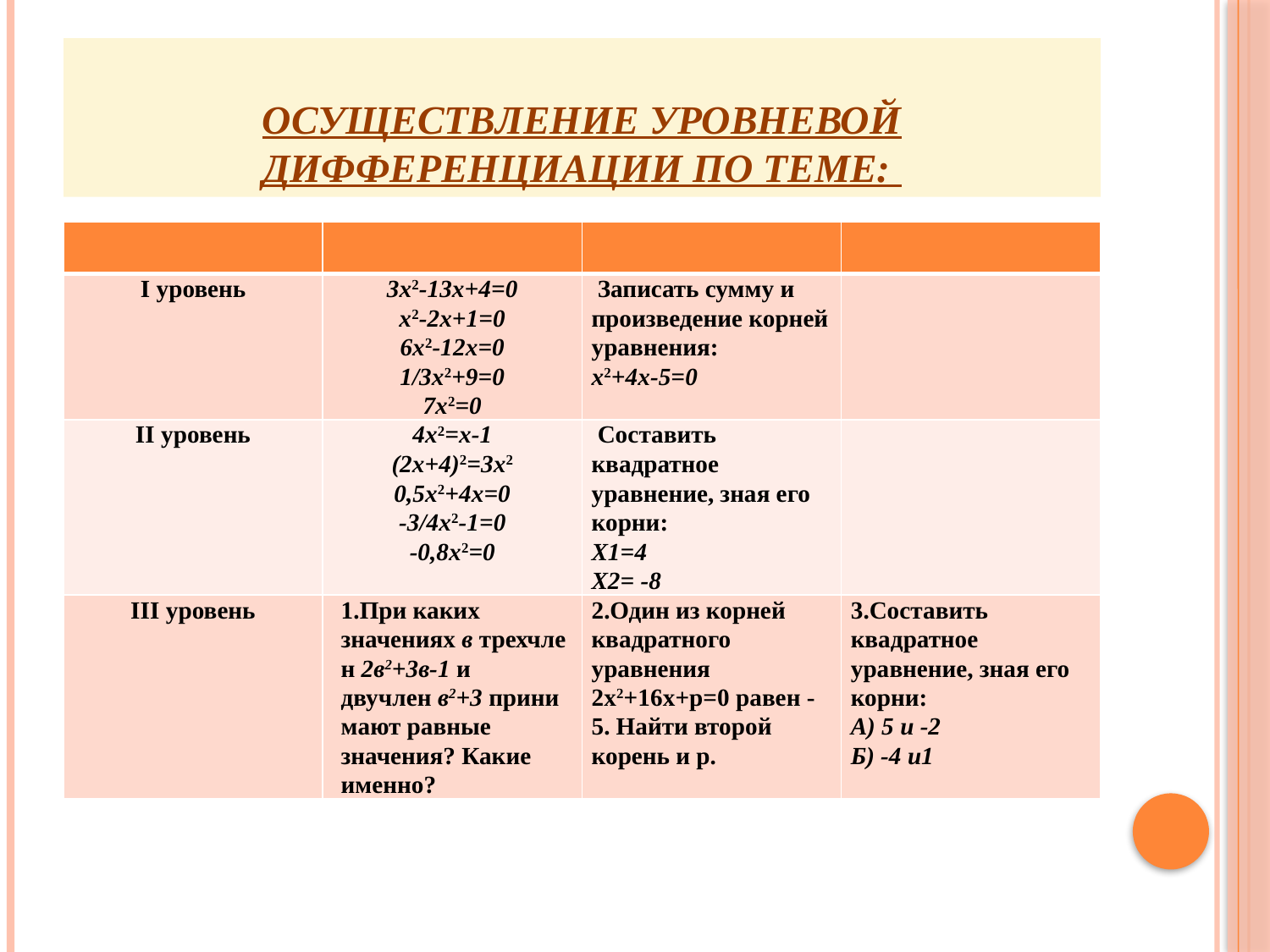

# Осуществление уровневой дифференциации по теме:
|  |  |  |  |
| --- | --- | --- | --- |
| I уровень | 3х2-13х+4=0 х2-2х+1=0 6х2-12х=0 1/3х2+9=0 7х2=0 | Записать сумму и произведение корней уравнения: х2+4х-5=0 |  |
| II уровень | 4х2=х-1 (2х+4)2=3х2 0,5х2+4х=0 -3/4х2-1=0 -0,8х2=0 | Составить квадратное уравнение, зная его корни: Х1=4 Х2= -8 |  |
| III уровень | 1.При каких значениях в трехчлен 2в2+3в-1 и двучлен в2+3 принимают равные значения? Какие именно? | 2.Один из корней квадратного уравнения 2х2+16х+р=0 равен -5. Найти второй корень и р. | 3.Составить квадратное уравнение, зная его корни: А) 5 и -2 Б) -4 и1 |